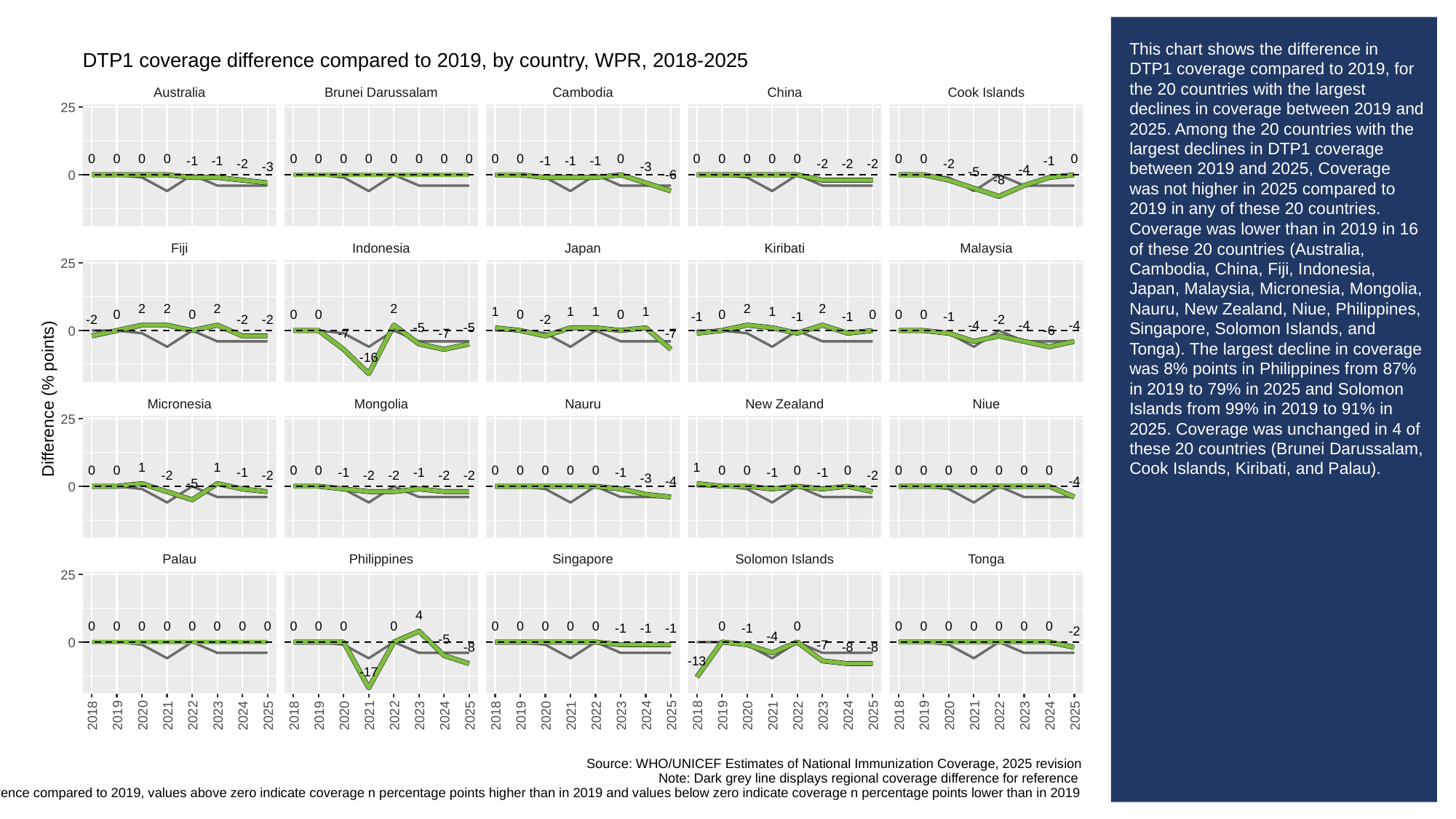

# This chart shows the difference in DTP1 coverage compared to 2019, for the 20 countries with the largest declines in coverage between 2019 and 2025. Among the 20 countries with the largest declines in DTP1 coverage between 2019 and 2025, Coverage was not higher in 2025 compared to 2019 in any of these 20 countries. Coverage was lower than in 2019 in 16 of these 20 countries (Australia, Cambodia, China, Fiji, Indonesia, Japan, Malaysia, Micronesia, Mongolia, Nauru, New Zealand, Niue, Philippines, Singapore, Solomon Islands, and Tonga). The largest decline in coverage was 8% points in Philippines from 87% in 2019 to 79% in 2025 and Solomon Islands from 99% in 2019 to 91% in 2025. Coverage was unchanged in 4 of these 20 countries (Brunei Darussalam, Cook Islands, Kiribati, and Palau).

DTP1 coverage difference compared to 2019, by country, WPR, 2018-2025
Australia
Brunei Darussalam
Cambodia
China
Cook Islands
25

0
0
0
0
0
0
0
0
0
0
0
0
0
0
0
0
0
0
0
0
0
0
0
-1
-1
-1
-1
-1
-1
-2
-2
-2
-2
-2
-3
-3
-4
-5
-6
0

-8

Fiji
Indonesia
Japan
Kiribati
Malaysia
25

2
2
2
2
2
2
1
1
1
1
1
0
0
0
0
0
0
0
0
0
0
-1
-1
-1
-1
-2
-2
-2
-2
-2
-4
-4
-4
-5
-5

-6
0

-7
-7
-7

-16

Difference (% points)
Micronesia
Mongolia
Nauru
New Zealand
Niue
25

1
1
1
0
0
0
0
0
0
0
0
0
0
0
0
0
0
0
0
0
0
0
0
-1
-1
-1
-1
-1
-1
-2
-2
-2
-2
-2
-2
-2
-3
-4
-4
-5
0

Palau
Philippines
Singapore
Solomon Islands
Tonga
25

4
0
0
0
0
0
0
0
0
0
0
0
0
0
0
0
0
0
0
0
0
0
0
0
0
0
0
-1
-1
-1
-1
-2

-4
-5
0
-7

-8
-8
-8
-13
-17

2018
2019
2020
2021
2022
2023
2024
2025
2018
2019
2020
2021
2022
2023
2024
2025
2018
2019
2020
2021
2022
2023
2024
2025
2018
2019
2020
2021
2022
2023
2024
2025
2018
2019
2020
2021
2022
2023
2024
2025
Source: WHO/UNICEF Estimates of National Immunization Coverage, 2025 revision
Note: Dark grey line displays regional coverage difference for reference
When looking at coverage difference compared to 2019, values above zero indicate coverage n percentage points higher than in 2019 and values below zero indicate coverage n percentage points lower than in 2019